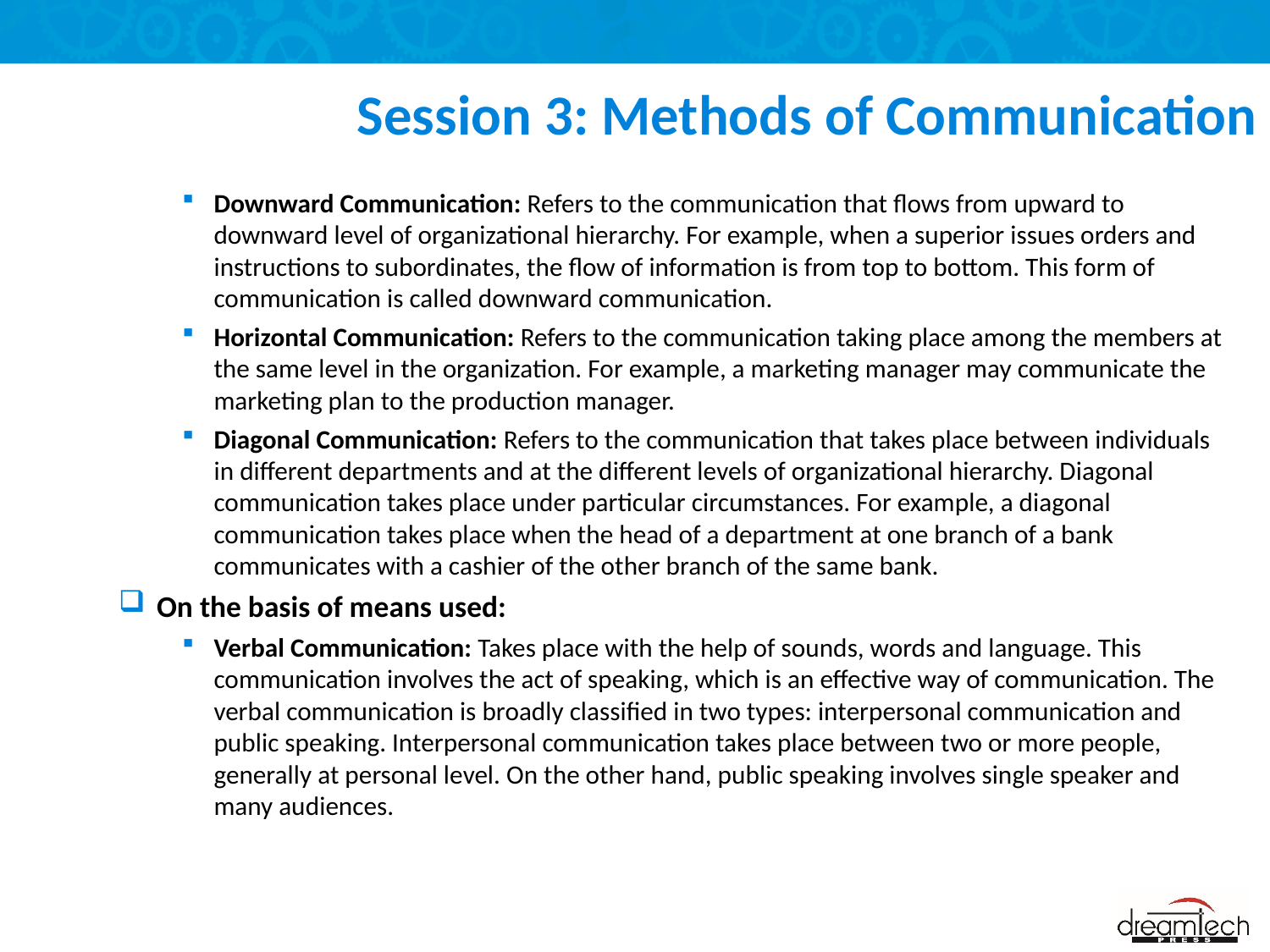

# Session 3: Methods of Communication
Downward Communication: Refers to the communication that flows from upward to downward level of organizational hierarchy. For example, when a superior issues orders and instructions to subordinates, the flow of information is from top to bottom. This form of communication is called downward communication.
Horizontal Communication: Refers to the communication taking place among the members at the same level in the organization. For example, a marketing manager may communicate the marketing plan to the production manager.
Diagonal Communication: Refers to the communication that takes place between individuals in different departments and at the different levels of organizational hierarchy. Diagonal communication takes place under particular circumstances. For example, a diagonal communication takes place when the head of a department at one branch of a bank communicates with a cashier of the other branch of the same bank.
On the basis of means used:
Verbal Communication: Takes place with the help of sounds, words and language. This communication involves the act of speaking, which is an effective way of communication. The verbal communication is broadly classified in two types: interpersonal communication and public speaking. Interpersonal communication takes place between two or more people, generally at personal level. On the other hand, public speaking involves single speaker and many audiences.